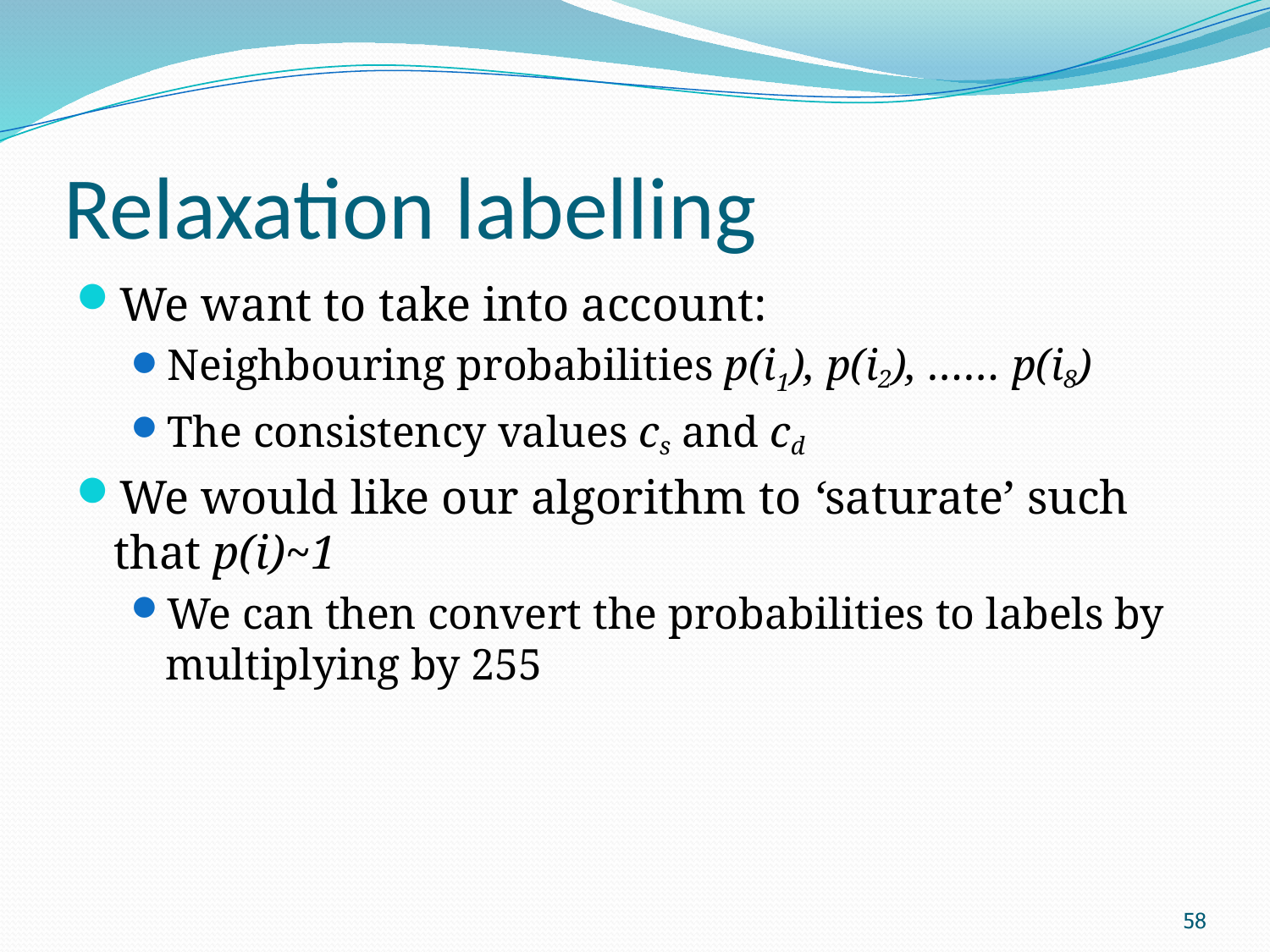

# Relaxation labelling
We want to take into account:
Neighbouring probabilities p(i1), p(i2), …… p(i8)
The consistency values cs and cd
We would like our algorithm to ‘saturate’ such that p(i)~1
We can then convert the probabilities to labels by multiplying by 255
58